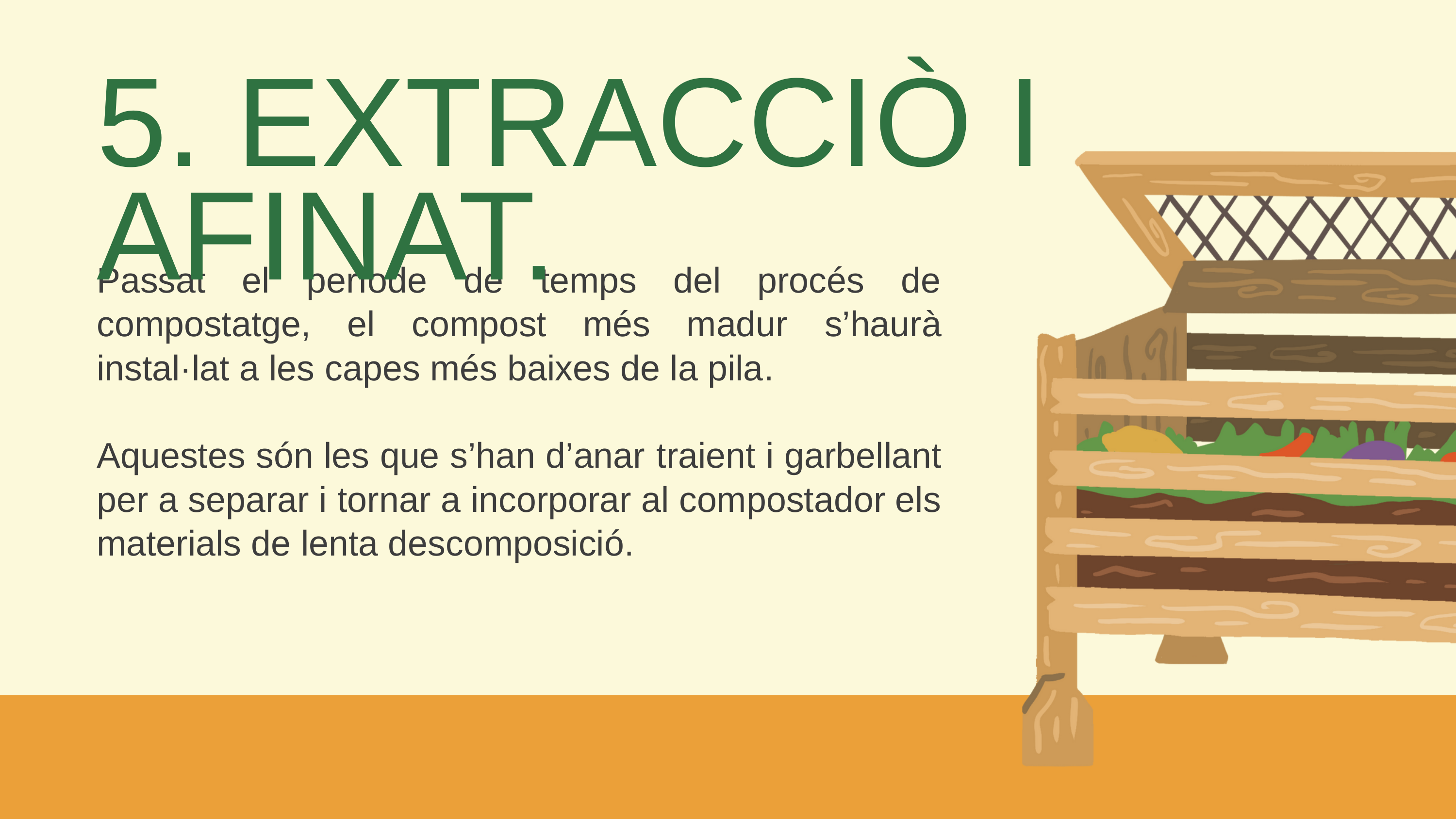

5. EXTRACCIÒ I AFINAT.

Passat el període de temps del procés de compostatge, el compost més madur s’haurà instal·lat a les capes més baixes de la pila.

Aquestes són les que s’han d’anar traient i garbellant per a separar i tornar a incorporar al compostador els materials de lenta descomposició.